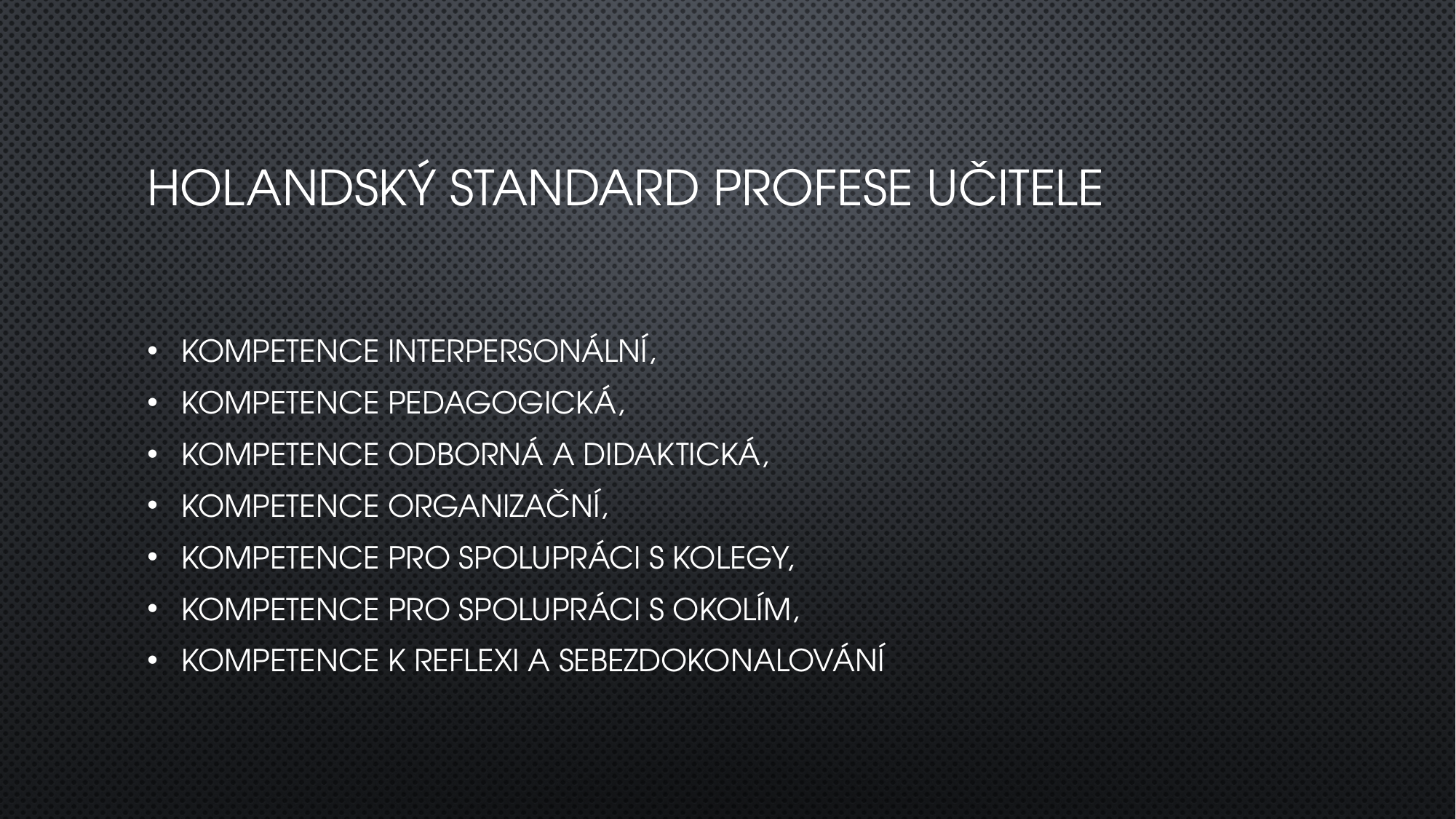

# Holandský standard profese učitele
kompetence interpersonální,
kompetence pedagogická,
kompetence odborná a didaktická,
kompetence organizační,
kompetence pro spolupráci s kolegy,
kompetence pro spolupráci s okolím,
kompetence k reflexi a sebezdokonalování